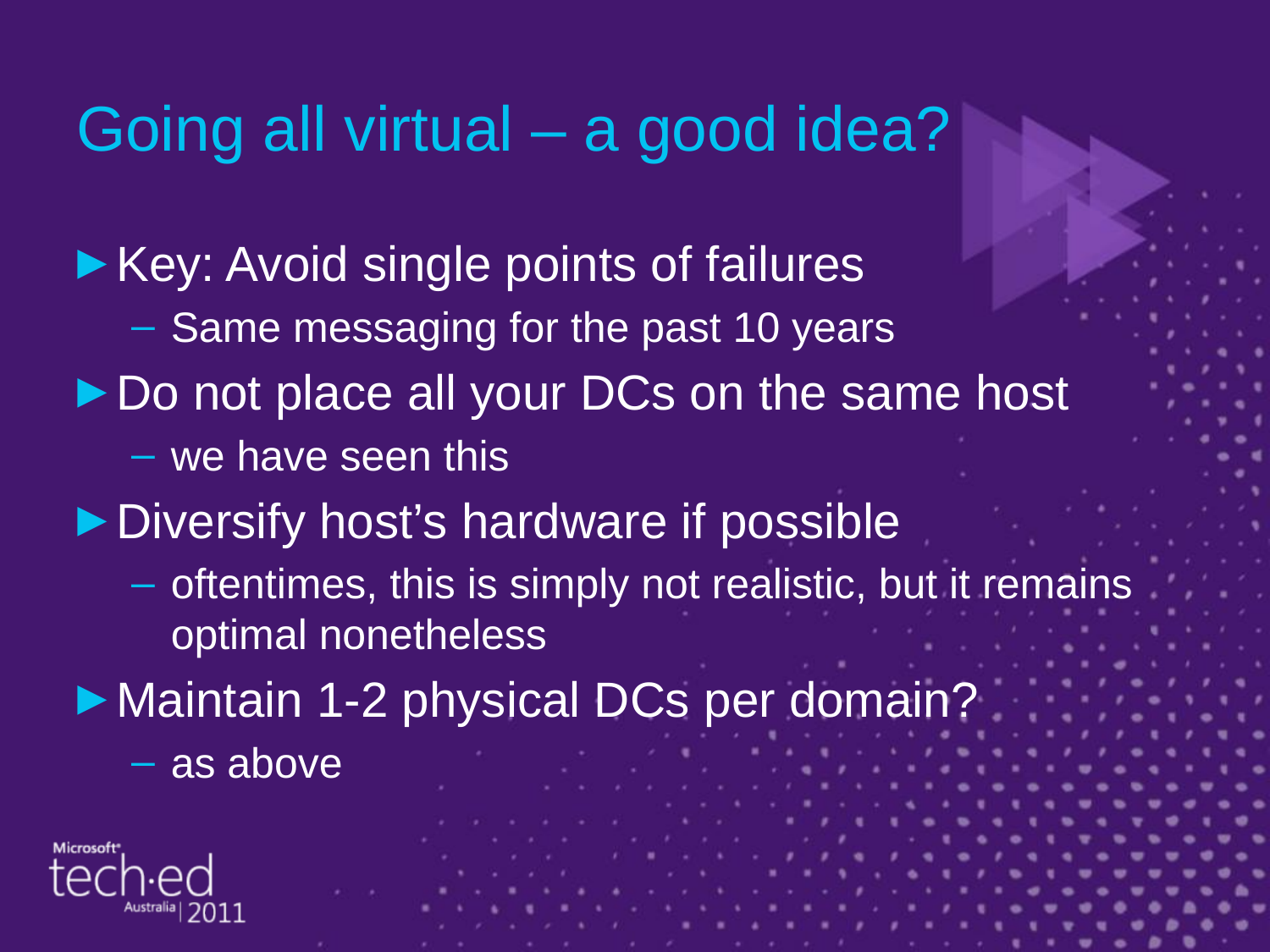

# Going all virtual – a good idea?
Key: Avoid single points of failures
Same messaging for the past 10 years
Do not place all your DCs on the same host
we have seen this
Diversify host’s hardware if possible
oftentimes, this is simply not realistic, but it remains optimal nonetheless
Maintain 1-2 physical DCs per domain?
as above